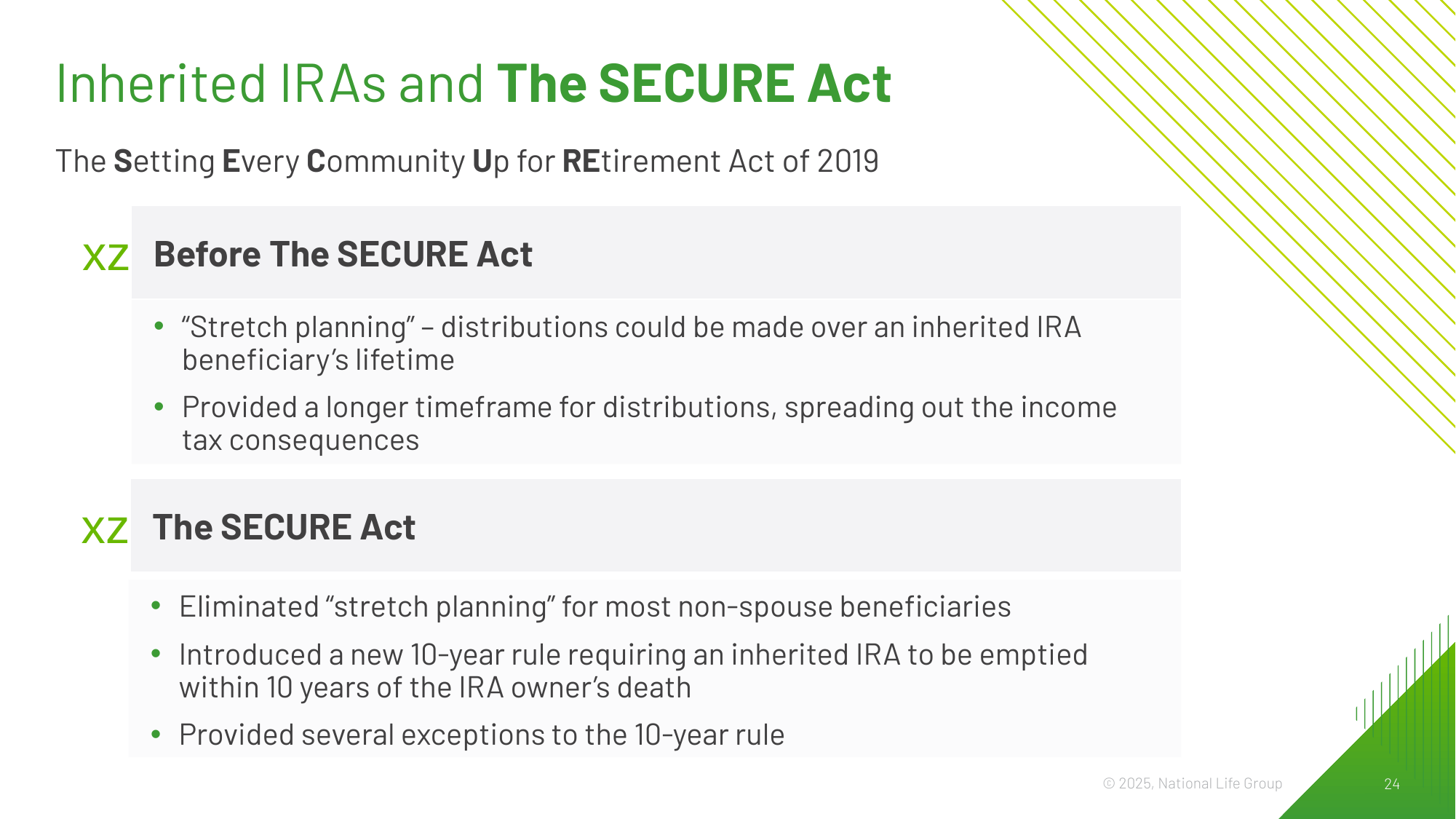

# Inherited IRAs and The SECURE Act
The Setting Every Community Up for REtirement Act of 2019
| xz | Before The SECURE Act |
| --- | --- |
“Stretch planning” – distributions could be made over an inherited IRA beneficiary’s lifetime
Provided a longer timeframe for distributions, spreading out the income tax consequences
| xz | The SECURE Act |
| --- | --- |
Eliminated “stretch planning” for most non-spouse beneficiaries
Introduced a new 10-year rule requiring an inherited IRA to be emptied within 10 years of the IRA owner’s death
Provided several exceptions to the 10-year rule
 24